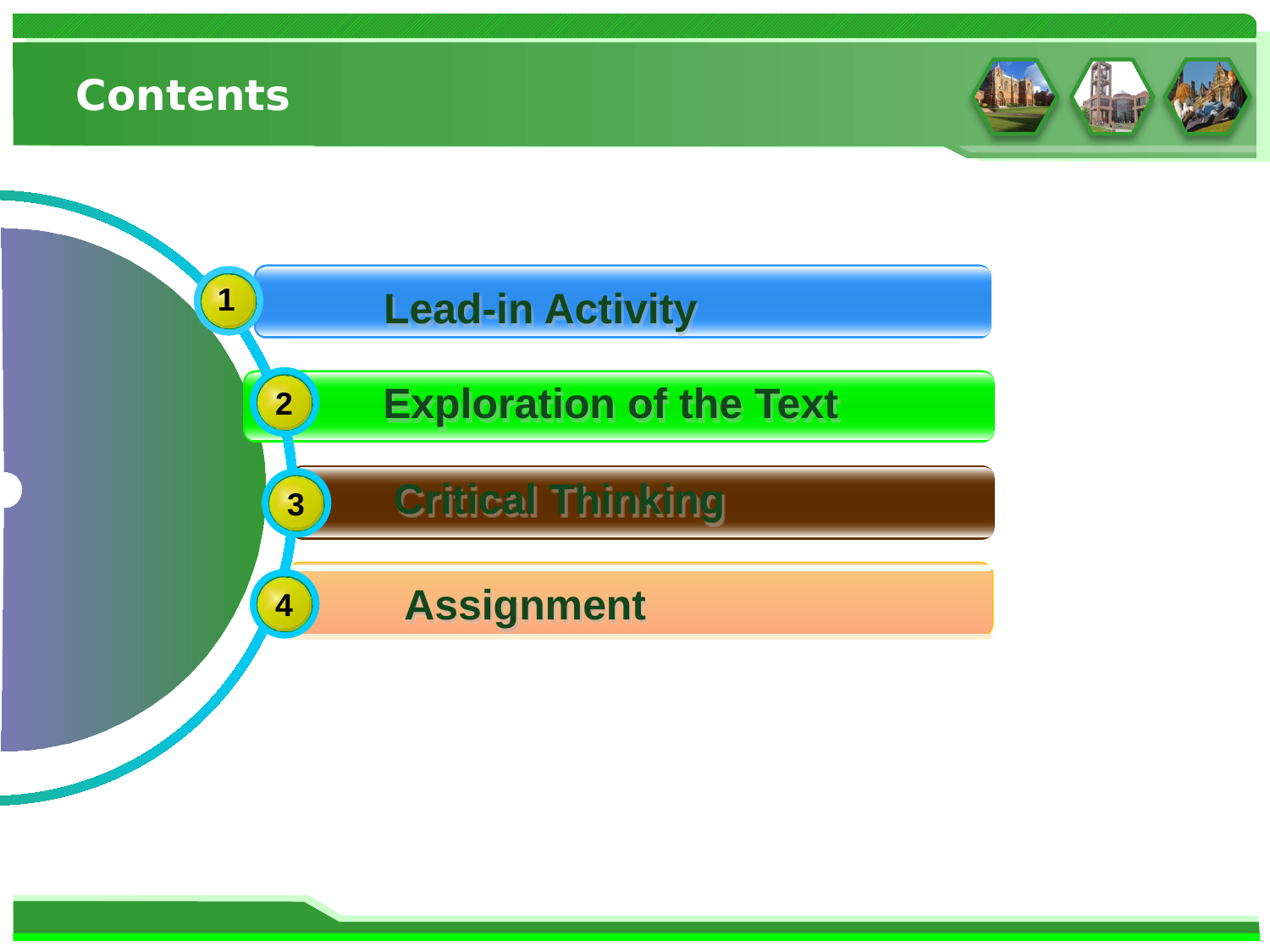

# Contents

1
Lead-in Activity

Exploration of the Text
2

Critical Thinking

3

Assignment
4